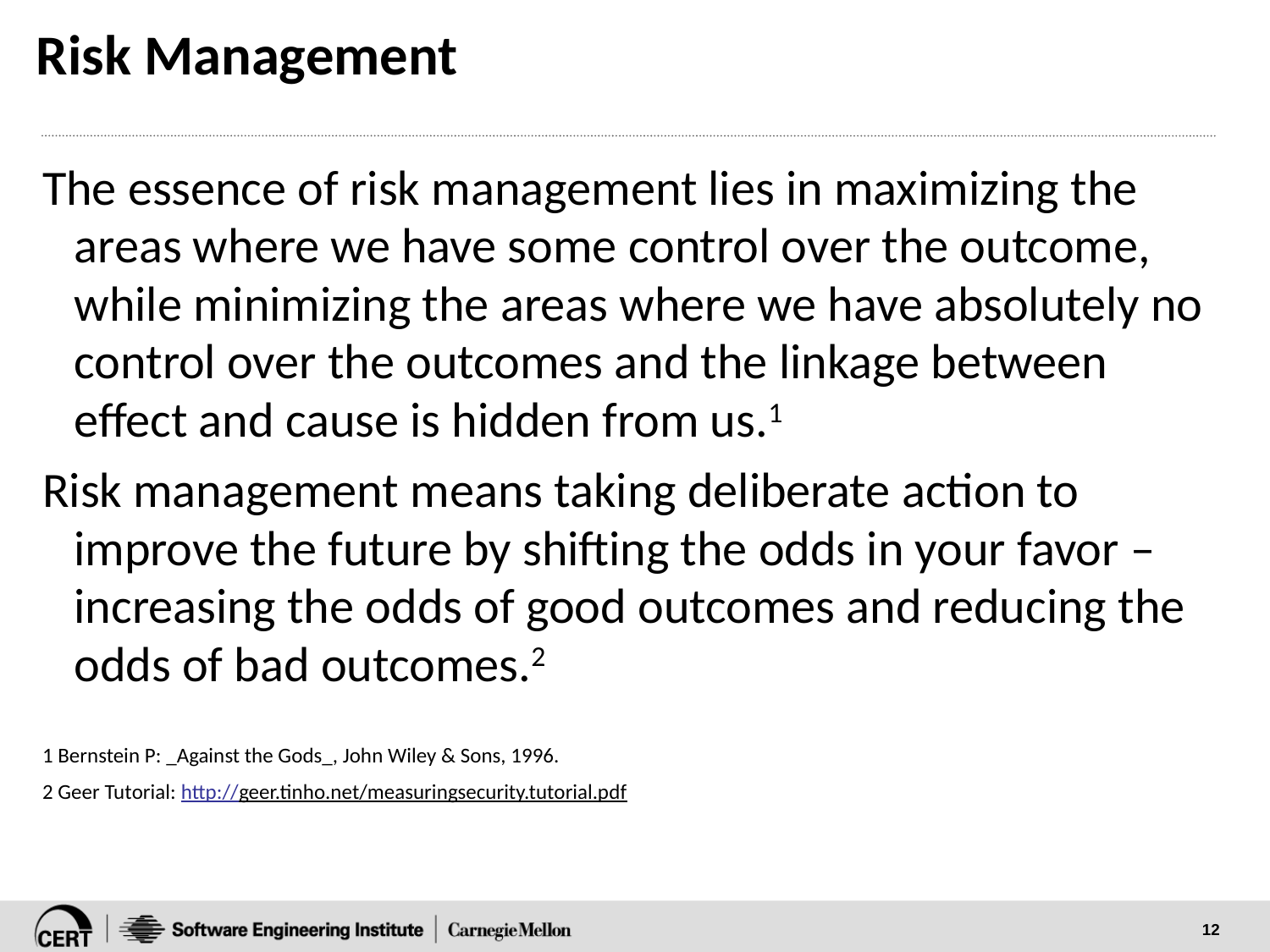

# Risk Management
The essence of risk management lies in maximizing the areas where we have some control over the outcome, while minimizing the areas where we have absolutely no control over the outcomes and the linkage between effect and cause is hidden from us.1
Risk management means taking deliberate action to improve the future by shifting the odds in your favor – increasing the odds of good outcomes and reducing the odds of bad outcomes.2

1 Bernstein P: _Against the Gods_, John Wiley & Sons, 1996.
2 Geer Tutorial: http://geer.tinho.net/measuringsecurity.tutorial.pdf